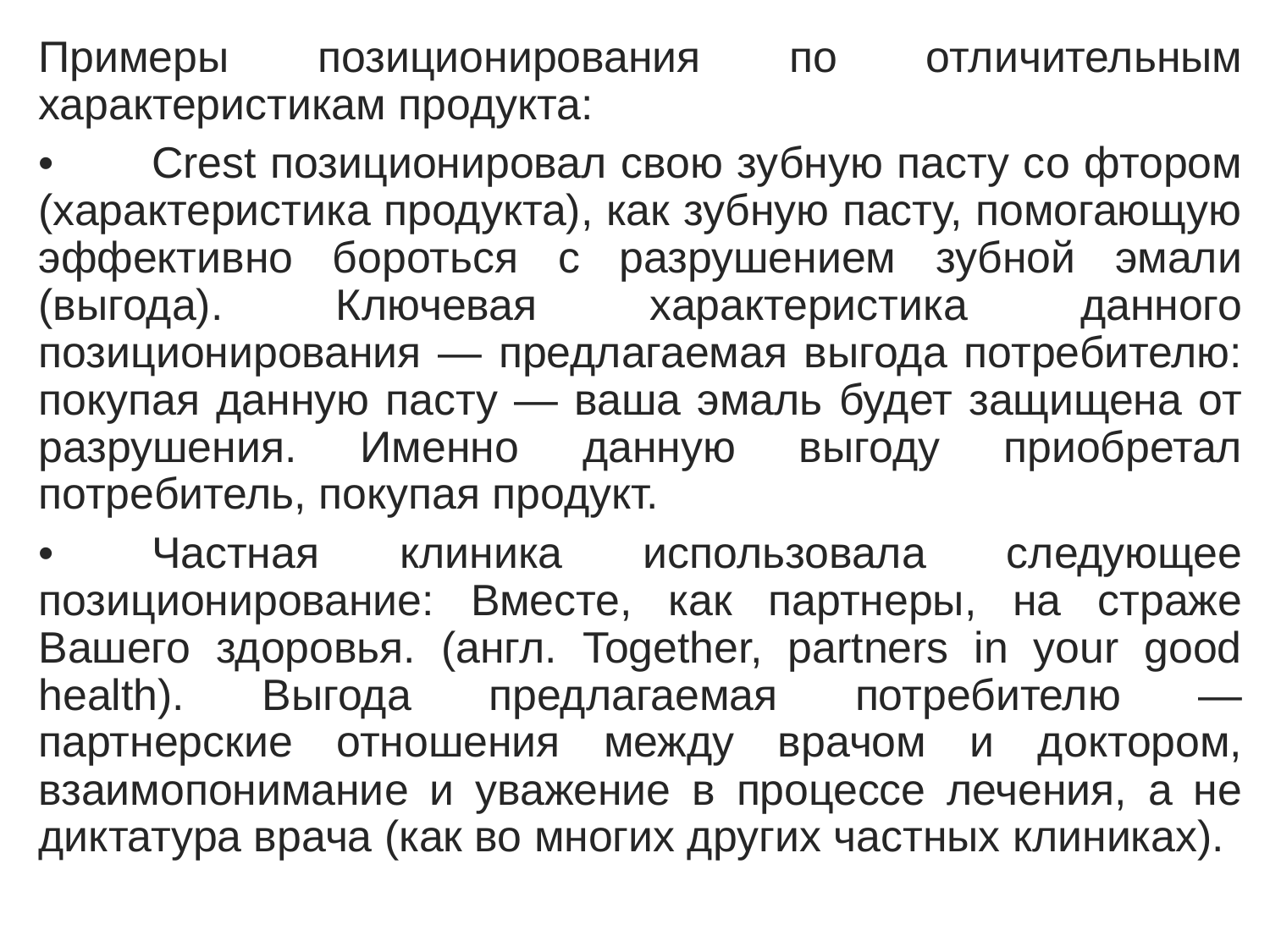

Примеры позиционирования по отличительным характеристикам продукта:
•	Crest позиционировал свою зубную пасту со фтором (характеристика продукта), как зубную пасту, помогающую эффективно бороться с разрушением зубной эмали (выгода). Ключевая характеристика данного позиционирования — предлагаемая выгода потребителю: покупая данную пасту — ваша эмаль будет защищена от разрушения. Именно данную выгоду приобретал потребитель, покупая продукт.
•	Частная клиника использовала следующее позиционирование: Вместе, как партнеры, на страже Вашего здоровья. (англ. Together, partners in your good health). Выгода предлагаемая потребителю — партнерские отношения между врачом и доктором, взаимопонимание и уважение в процессе лечения, а не диктатура врача (как во многих других частных клиниках).